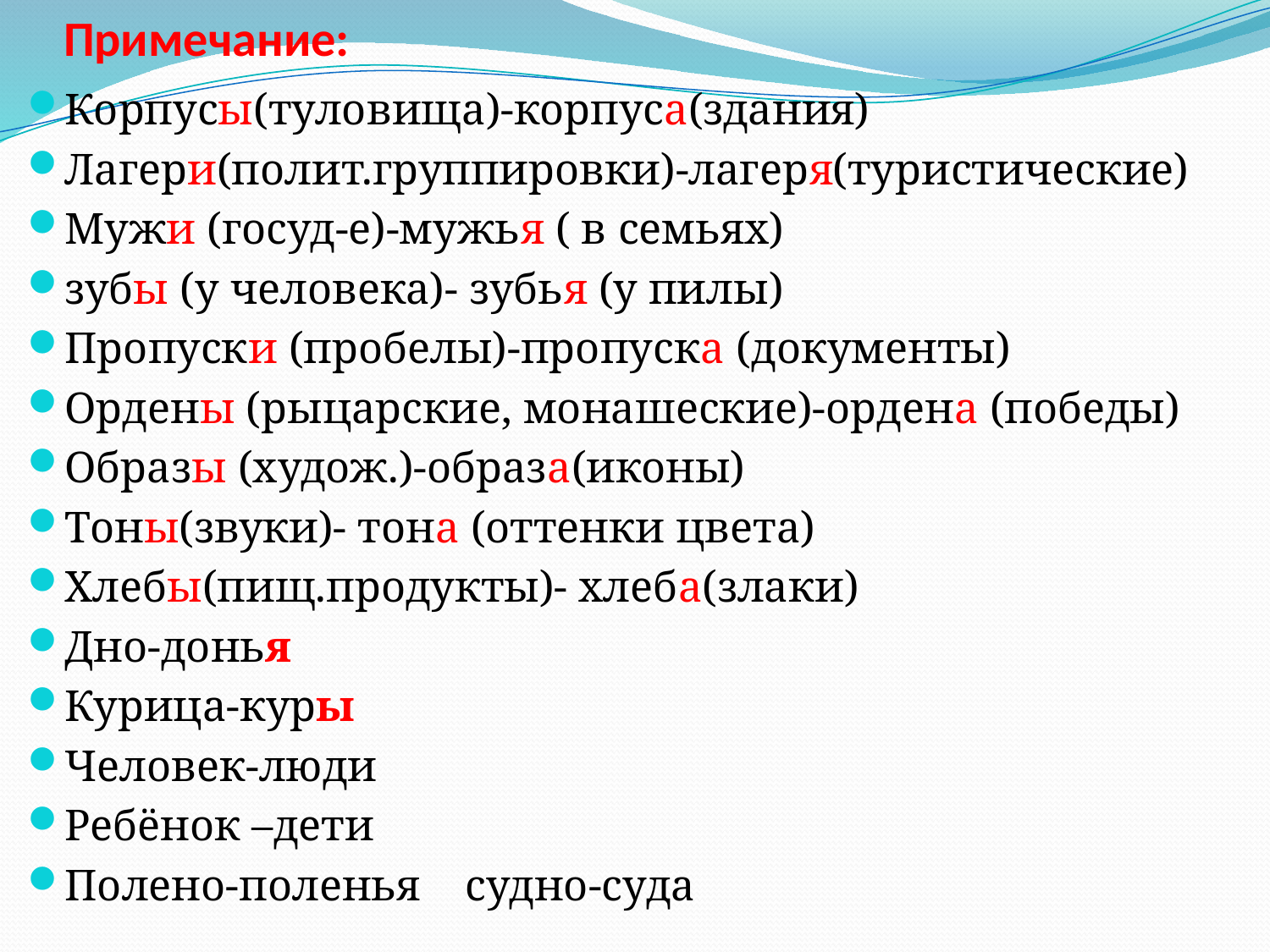

# Примечание:
Корпусы(туловища)-корпуса(здания)
Лагери(полит.группировки)-лагеря(туристические)
Мужи (госуд-е)-мужья ( в семьях)
зубы (у человека)- зубья (у пилы)
Пропуски (пробелы)-пропуска (документы)
Ордены (рыцарские, монашеские)-ордена (победы)
Образы (худож.)-образа(иконы)
Тоны(звуки)- тона (оттенки цвета)
Хлебы(пищ.продукты)- хлеба(злаки)
Дно-донья
Курица-куры
Человек-люди
Ребёнок –дети
Полено-поленья    судно-суда